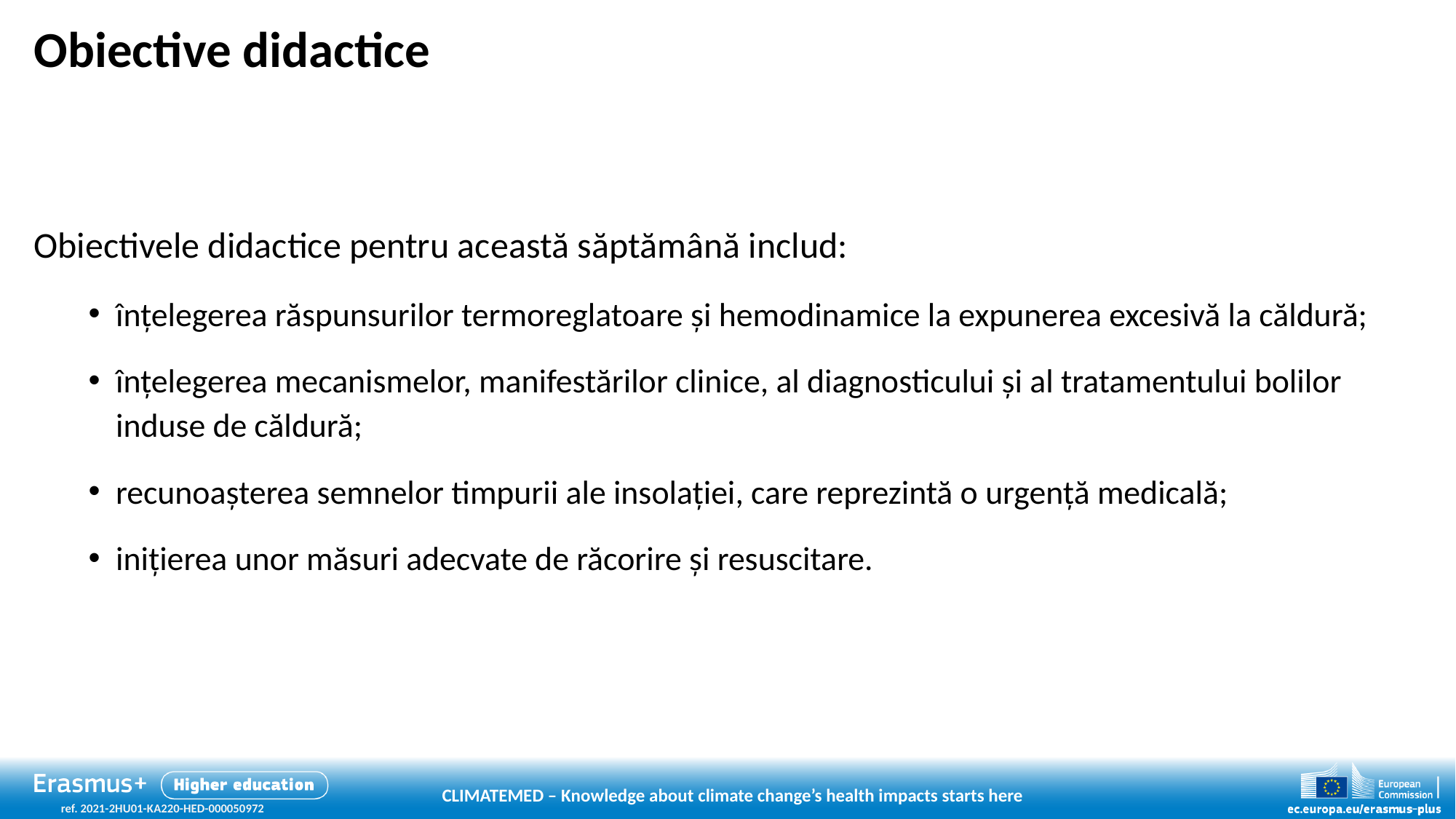

# Obiective didactice
Obiectivele didactice pentru această săptămână includ:
înțelegerea răspunsurilor termoreglatoare și hemodinamice la expunerea excesivă la căldură;
înțelegerea mecanismelor, manifestărilor clinice, al diagnosticului și al tratamentului bolilor induse de căldură;
recunoașterea semnelor timpurii ale insolației, care reprezintă o urgență medicală;
inițierea unor măsuri adecvate de răcorire și resuscitare.